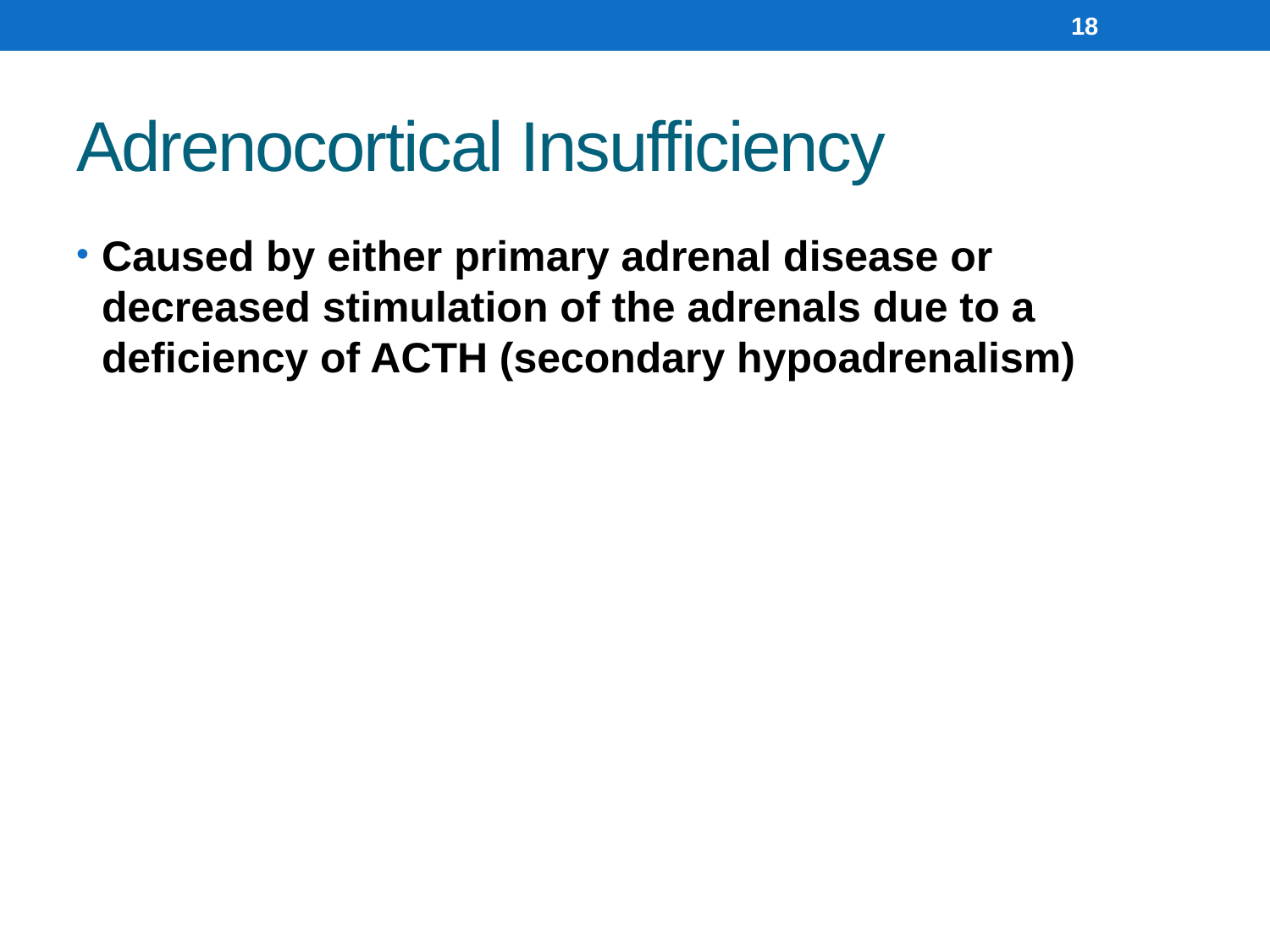

18
# Adrenocortical Insufficiency
Caused by either primary adrenal disease or decreased stimulation of the adrenals due to a deficiency of ACTH (secondary hypoadrenalism)